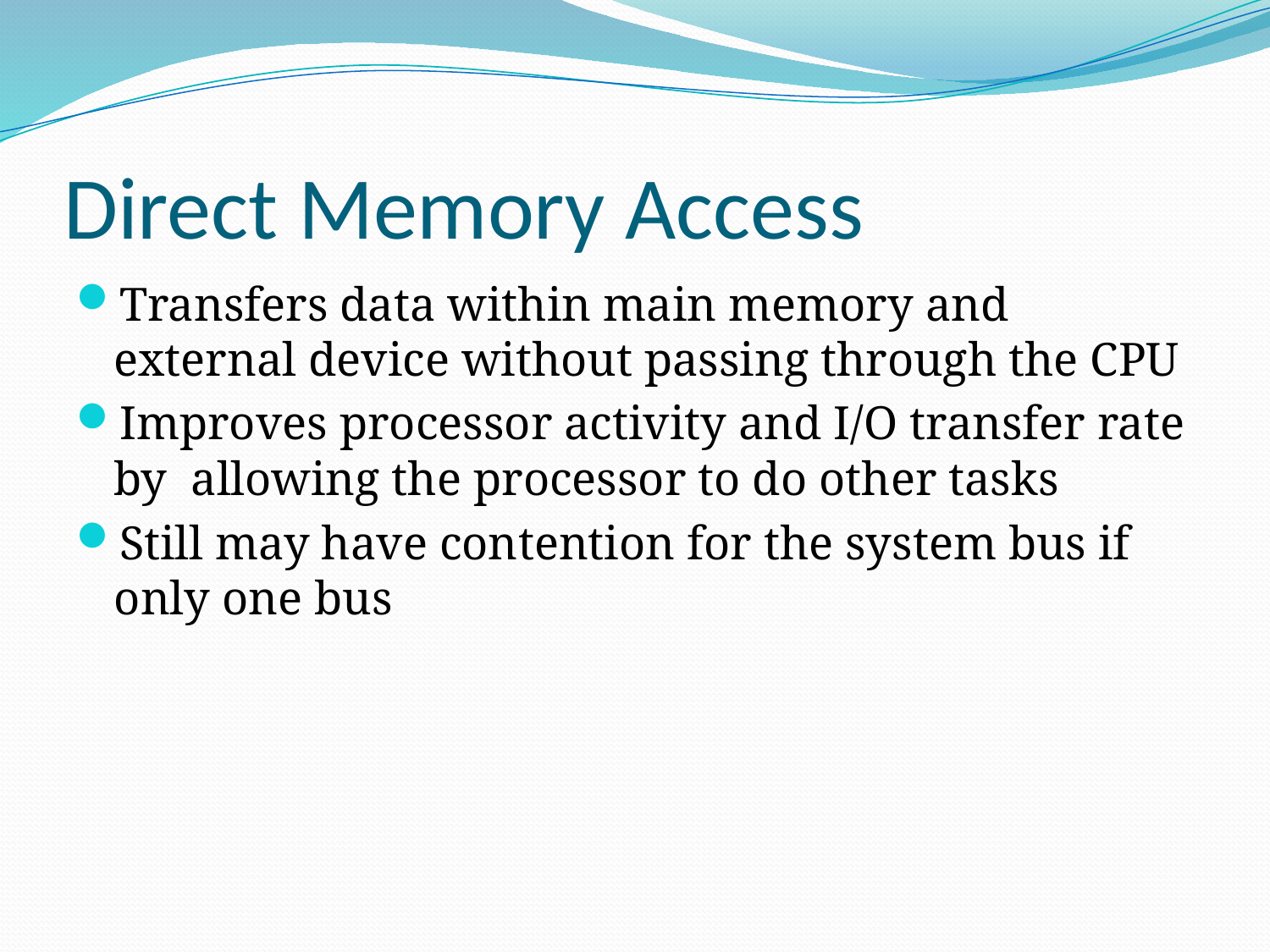

# Direct Memory Access
Transfers data within main memory and external device without passing through the CPU
Improves processor activity and I/O transfer rate by  allowing the processor to do other tasks
Still may have contention for the system bus if only one bus